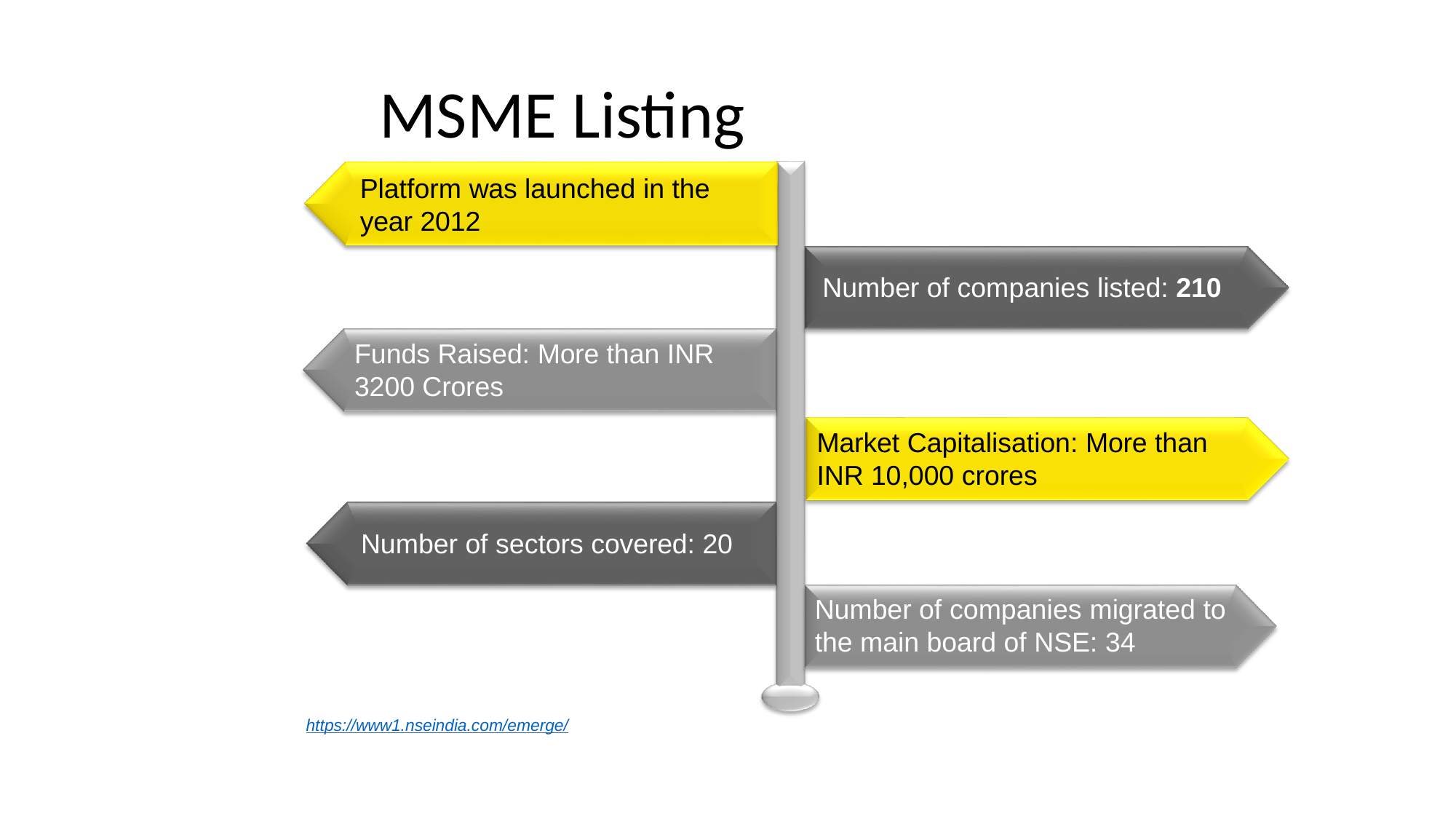

MSME Listing

Platform was launched in the
year 2012
Number of companies listed: 210
Funds Raised: More than INR
3200 Crores
Market Capitalisation: More than
INR 10,000 crores
Number of sectors covered: 20

Number of companies migrated to
the main board of NSE: 34
https://www1.nseindia.com/emerge/